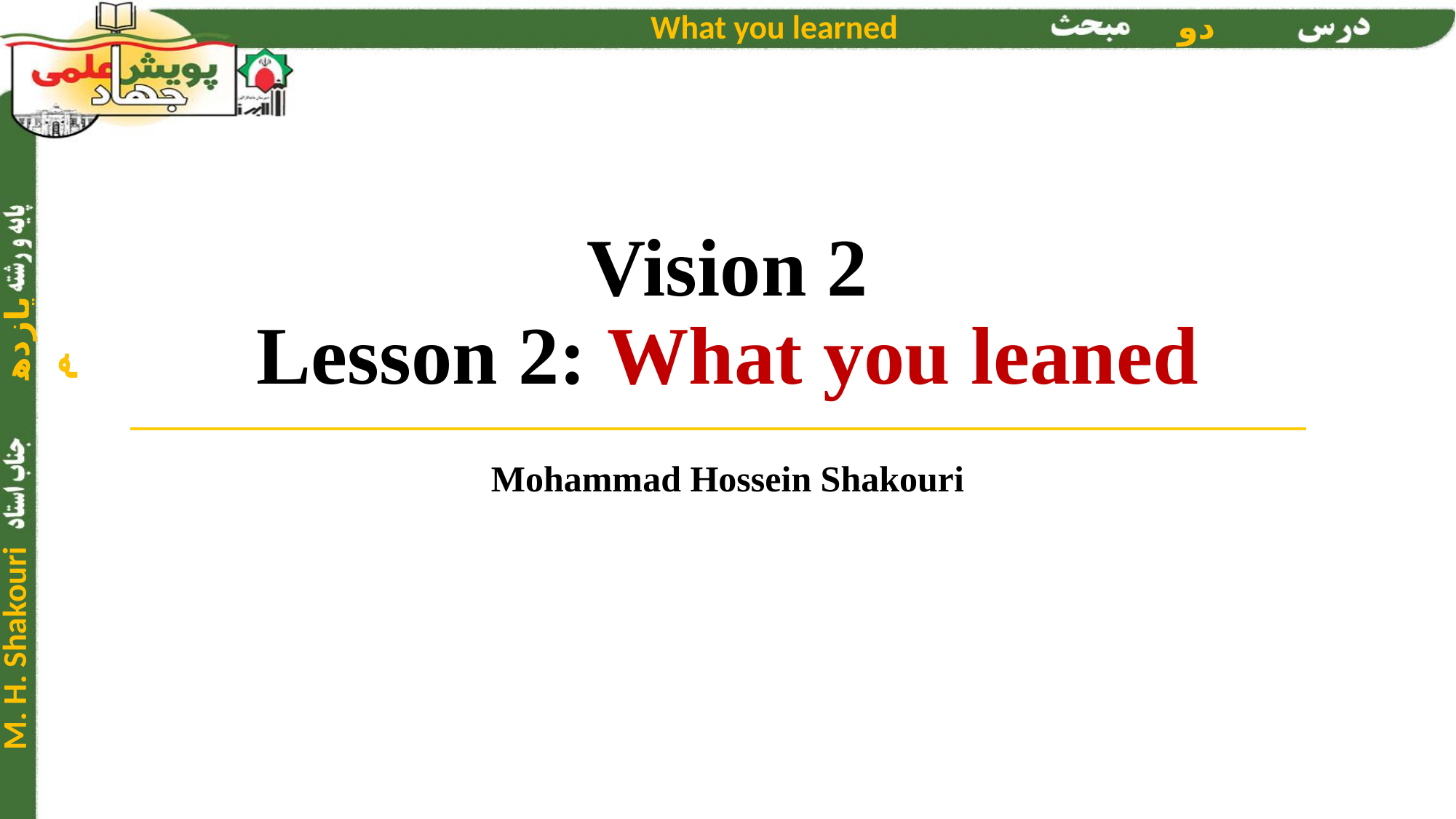

# Vision 2 Lesson 2: What you leaned
Mohammad Hossein Shakouri